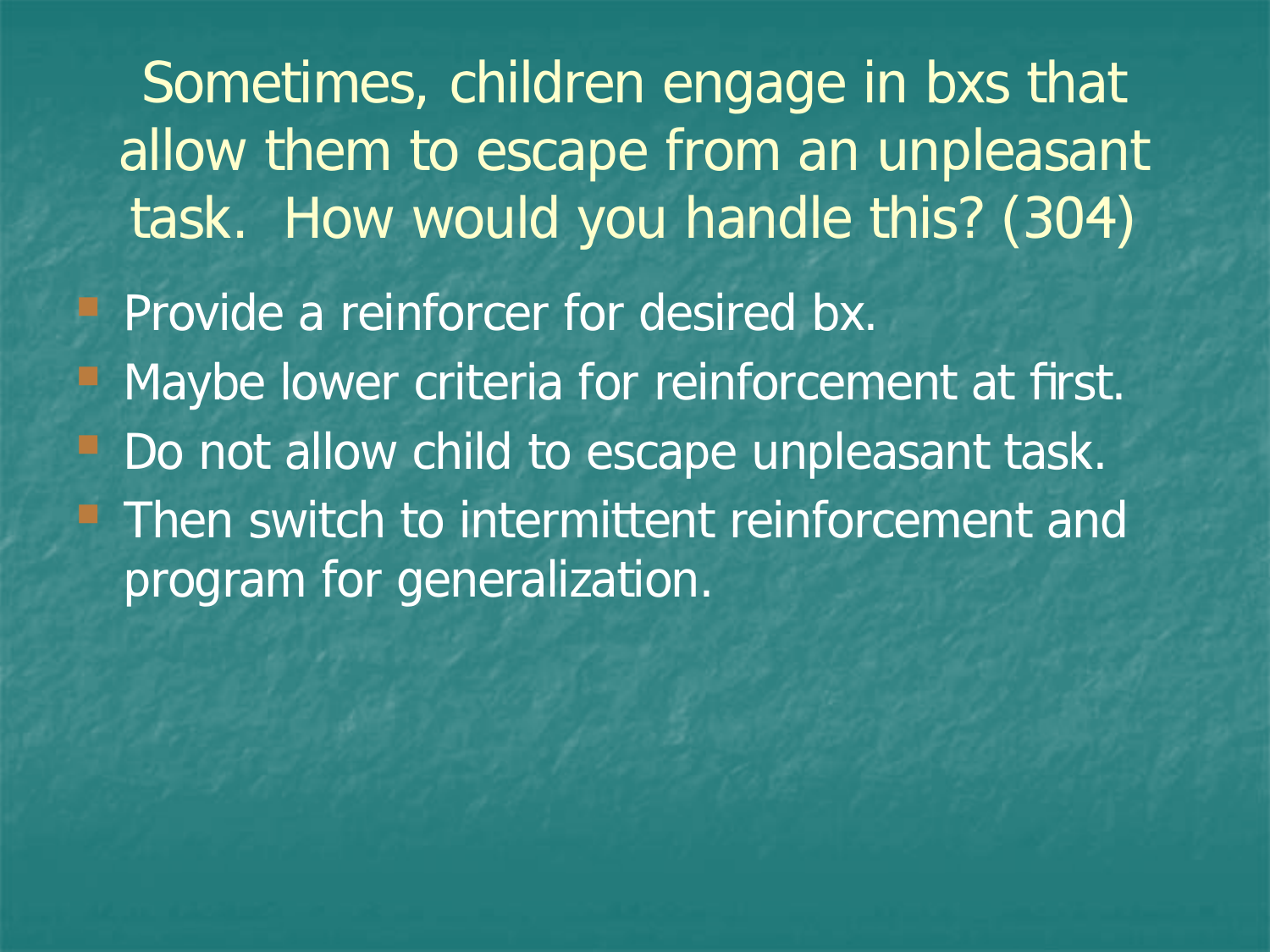

# Sometimes, children engage in bxs that allow them to escape from an unpleasant task.  How would you handle this? (304)
Provide a reinforcer for desired bx.
Maybe lower criteria for reinforcement at first.
Do not allow child to escape unpleasant task.
Then switch to intermittent reinforcement and program for generalization.